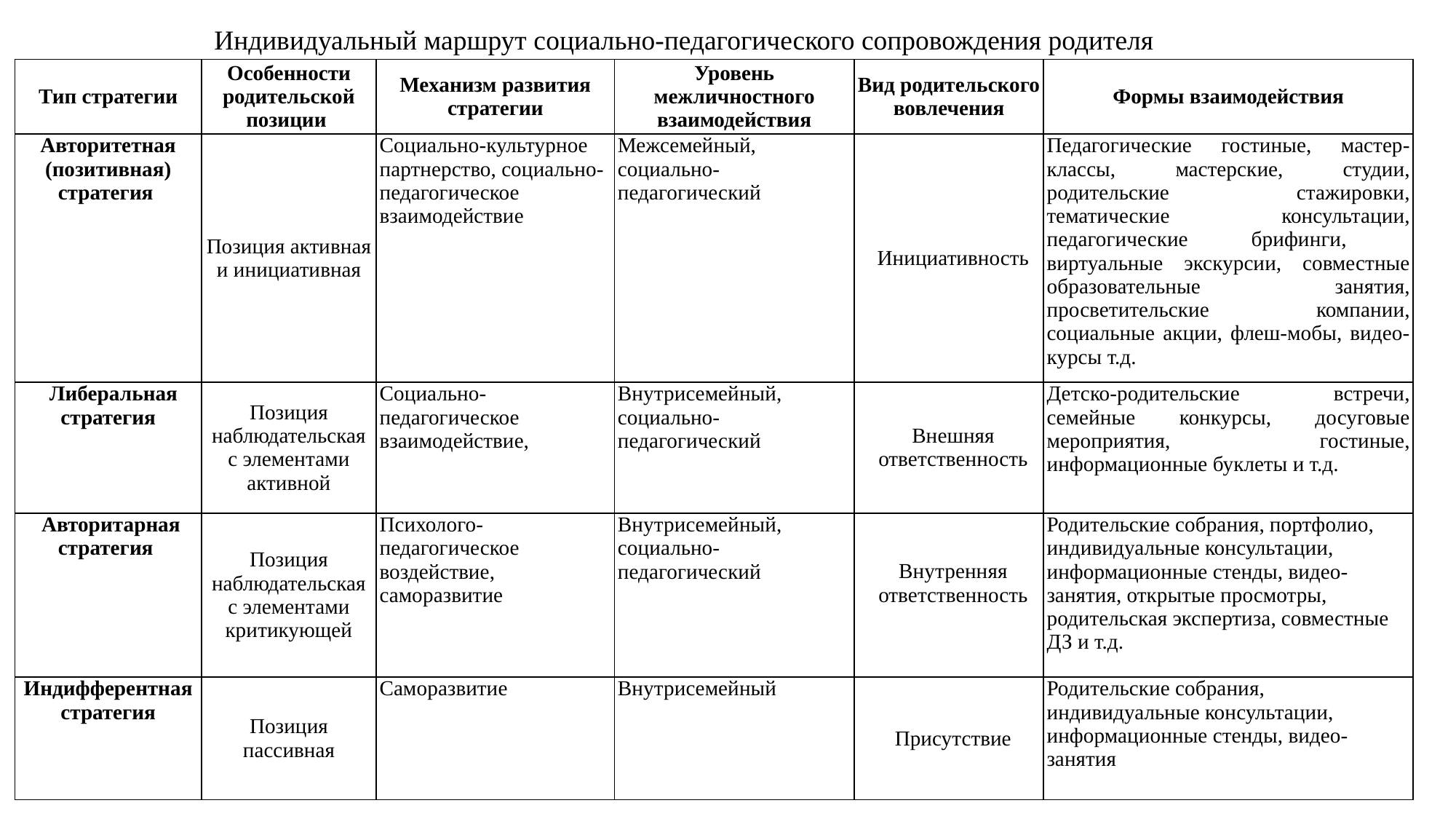

# Индивидуальный маршрут социально-педагогического сопровождения родителя
| Тип стратегии | Особенности родительской позиции | Механизм развития стратегии | Уровень межличностного взаимодействия | Вид родительского вовлечения | Формы взаимодействия |
| --- | --- | --- | --- | --- | --- |
| Авторитетная (позитивная) стратегия | Позиция активная и инициативная | Социально-культурное партнерство, социально-педагогическое взаимодействие | Межсемейный, социально-педагогический | Инициативность | Педагогические гостиные, мастер-классы, мастерские, студии, родительские стажировки, тематические консультации, педагогические брифинги, виртуальные экскурсии, совместные образовательные занятия, просветительские компании, социальные акции, флеш-мобы, видео-курсы т.д. |
| Либеральная стратегия | Позиция наблюдательская с элементами активной | Социально-педагогическое взаимодействие, | Внутрисемейный, социально-педагогический | Внешняя ответственность | Детско-родительские встречи, семейные конкурсы, досуговые мероприятия, гостиные, информационные буклеты и т.д. |
| Авторитарная стратегия | Позиция наблюдательская с элементами критикующей | Психолого-педагогическое воздействие, саморазвитие | Внутрисемейный, социально-педагогический | Внутренняя ответственность | Родительские собрания, портфолио, индивидуальные консультации, информационные стенды, видео-занятия, открытые просмотры, родительская экспертиза, совместные ДЗ и т.д. |
| Индифферентная стратегия | Позиция пассивная | Саморазвитие | Внутрисемейный | Присутствие | Родительские собрания, индивидуальные консультации, информационные стенды, видео-занятия |